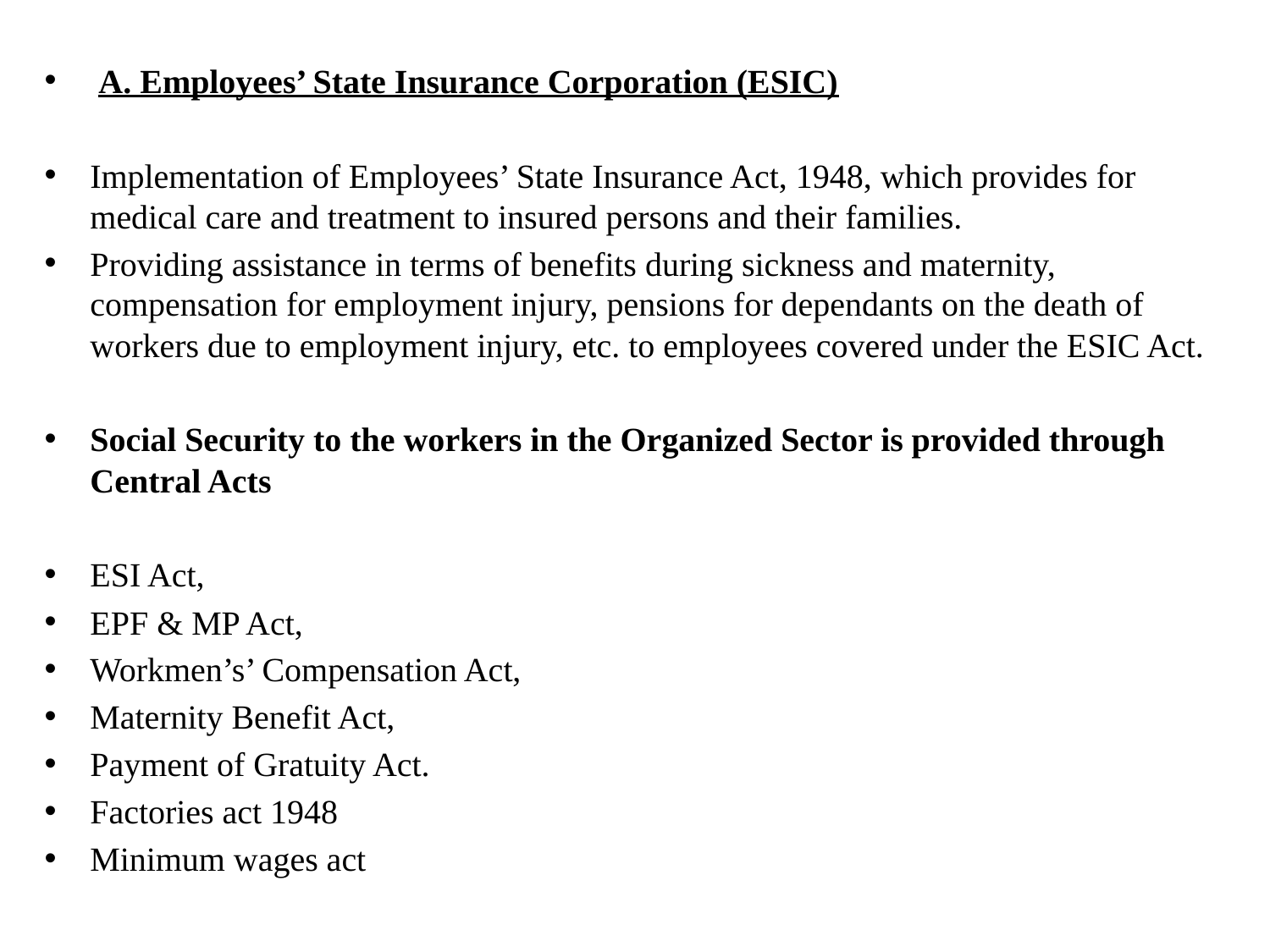

#
 A. Employees’ State Insurance Corporation (ESIC)

Implementation of Employees’ State Insurance Act, 1948, which provides for medical care and treatment to insured persons and their families.
Providing assistance in terms of benefits during sickness and maternity, compensation for employment injury, pensions for dependants on the death of workers due to employment injury, etc. to employees covered under the ESIC Act.

Social Security to the workers in the Organized Sector is provided through Central Acts

ESI Act,
EPF & MP Act,
Workmen’s’ Compensation Act,
Maternity Benefit Act,
Payment of Gratuity Act.
Factories act 1948
Minimum wages act